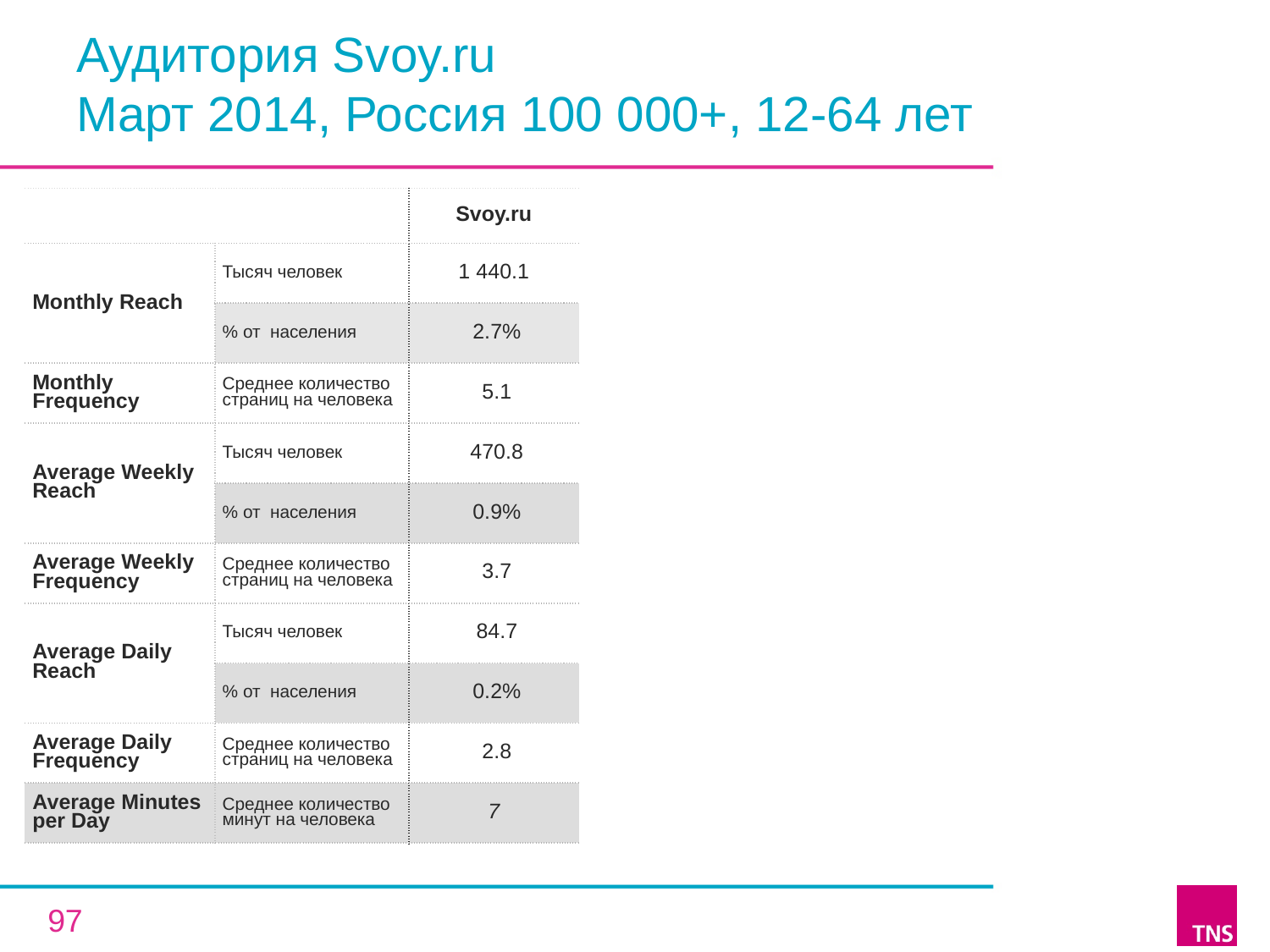

# Аудитория Svoy.ru Март 2014, Россия 100 000+, 12-64 лет
|  |  | Svoy.ru |
| --- | --- | --- |
| Monthly Reach | Тысяч человек | 1 440.1 |
|  | % от населения | 2.7% |
| Monthly Frequency | Среднее количество страниц на человека | 5.1 |
| Average Weekly Reach | Тысяч человек | 470.8 |
|  | % от населения | 0.9% |
| Average Weekly Frequency | Среднее количество страниц на человека | 3.7 |
| Average Daily Reach | Тысяч человек | 84.7 |
|  | % от населения | 0.2% |
| Average Daily Frequency | Среднее количество страниц на человека | 2.8 |
| Average Minutes per Day | Среднее количество минут на человека | 7 |

97